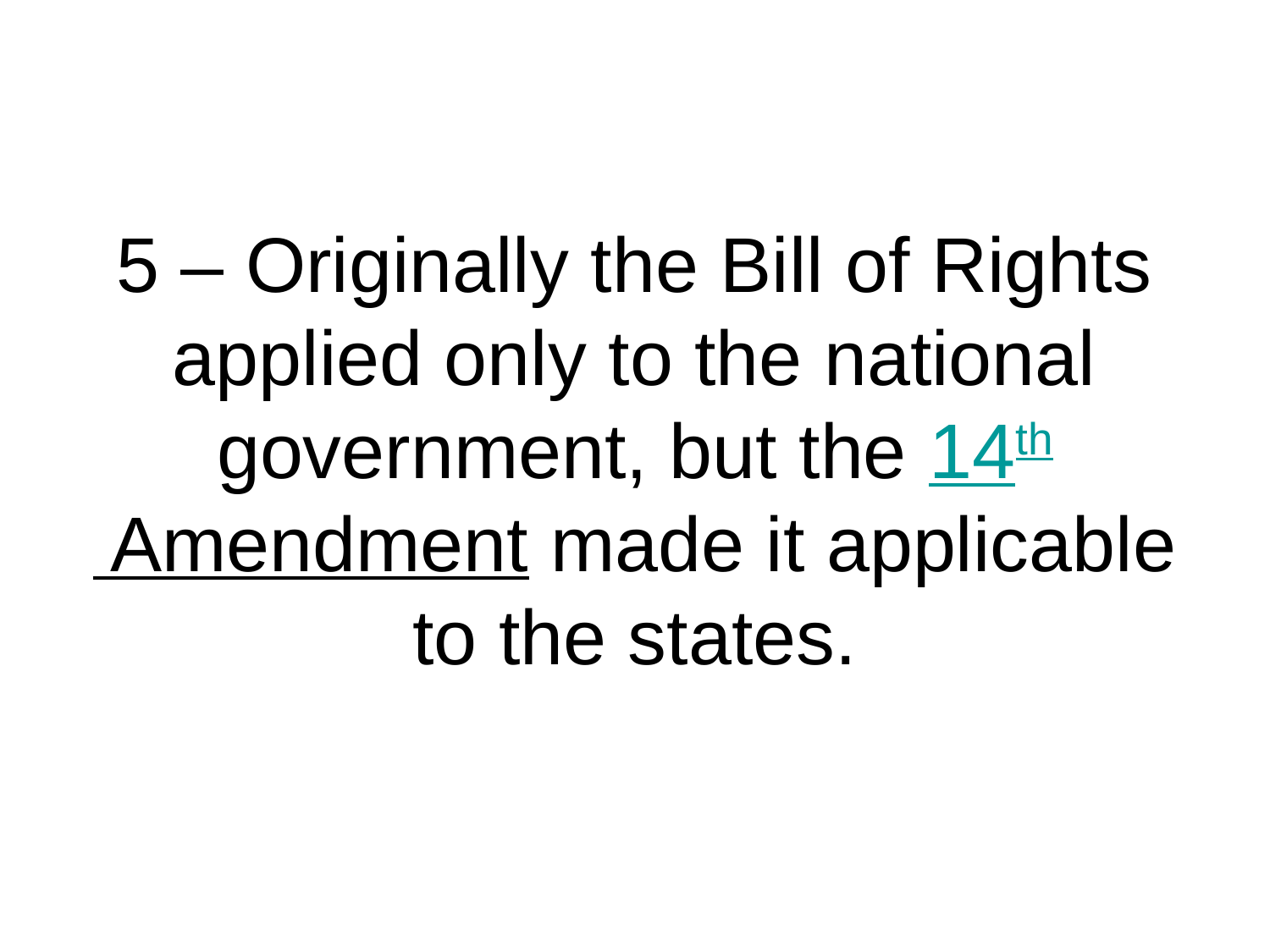

# 5 – Originally the Bill of Rights applied only to the national government, but the 14th Amendment made it applicable to the states.